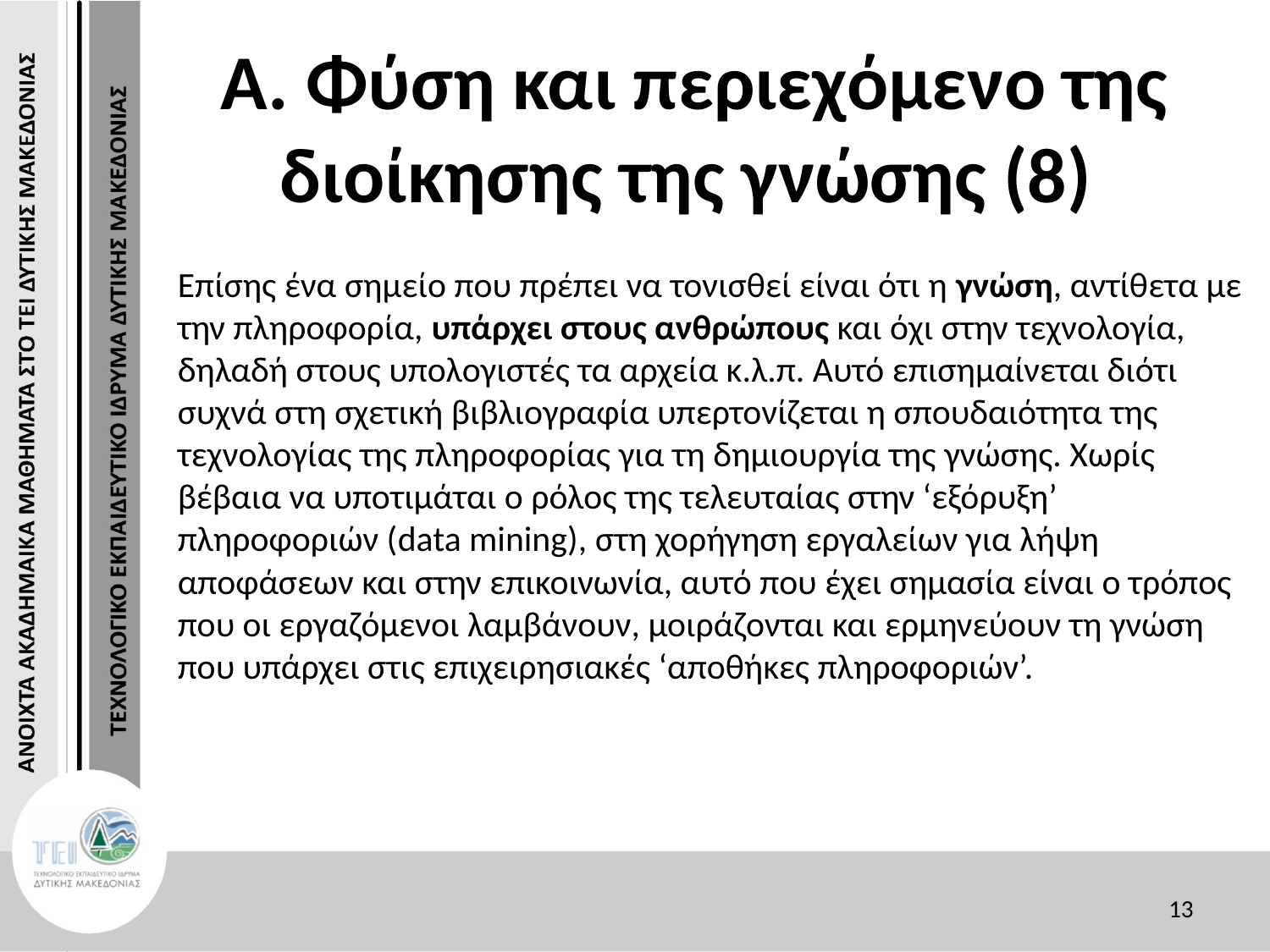

# Α. Φύση και περιεχόμενο της διοίκησης της γνώσης (8)
Επίσης ένα σημείο που πρέπει να τονισθεί είναι ότι η γνώση, αντίθετα με την πληροφορία, υπάρχει στους ανθρώπους και όχι στην τεχνολογία, δηλαδή στους υπολογιστές τα αρχεία κ.λ.π. Αυτό επισημαίνεται διότι συχνά στη σχετική βιβλιογραφία υπερτονίζεται η σπουδαιότητα της τεχνολογίας της πληροφορίας για τη δημιουργία της γνώσης. Χωρίς βέβαια να υποτιμάται ο ρόλος της τελευταίας στην ‘εξόρυξη’ πληροφοριών (data mining), στη χορήγηση εργαλείων για λήψη αποφάσεων και στην επικοινωνία, αυτό που έχει σημασία είναι ο τρόπος που οι εργαζόμενοι λαμβάνουν, μοιράζονται και ερμηνεύουν τη γνώση που υπάρχει στις επιχειρησιακές ‘αποθήκες πληροφοριών’.
13